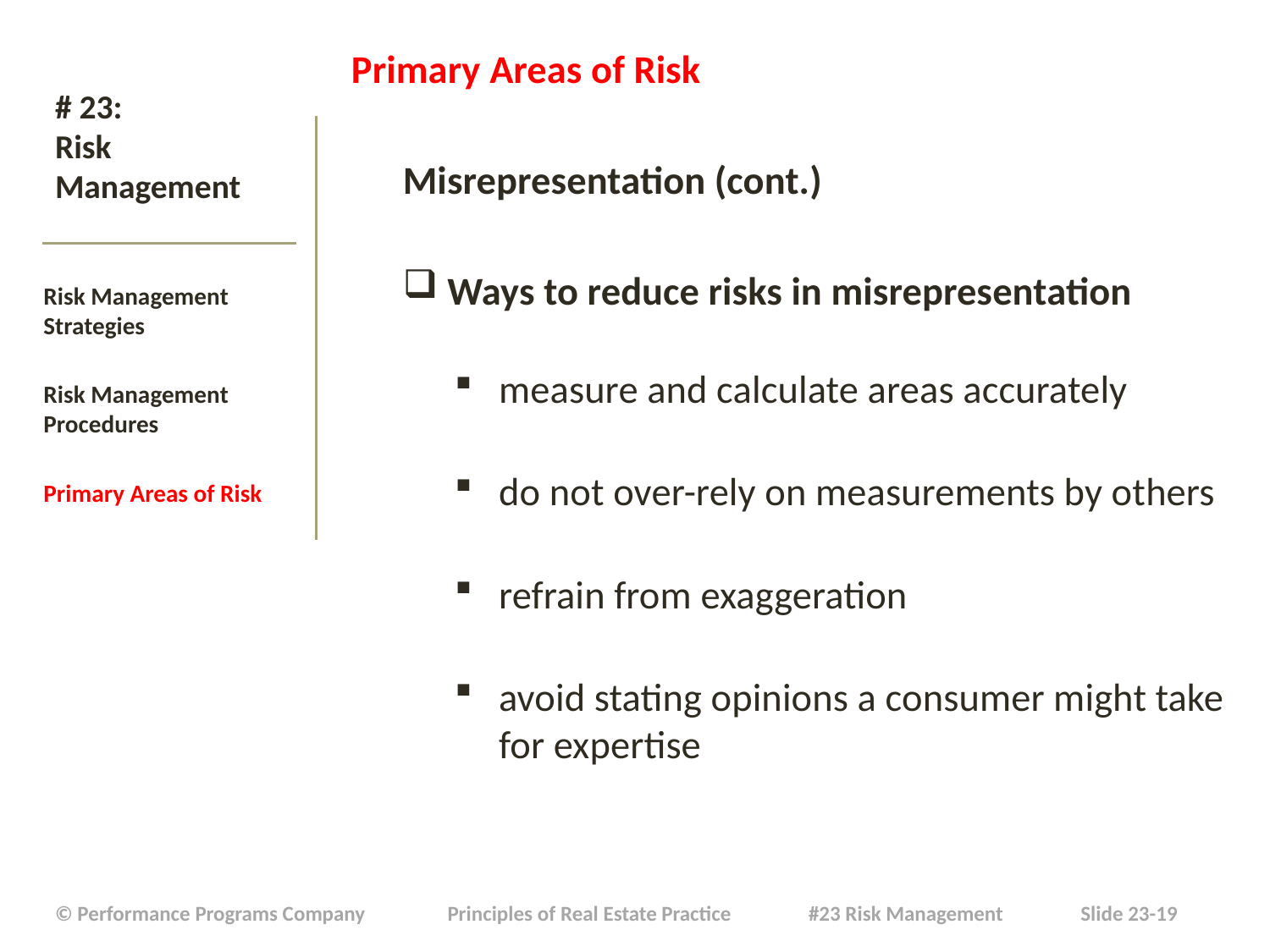

Primary Areas of Risk

Misrepresentation (cont.)

Ways to reduce risks in misrepresentation
measure and calculate areas accurately
do not over-rely on measurements by others
refrain from exaggeration
avoid stating opinions a consumer might take for expertise

# # 23: Risk Management

Risk Management Strategies

Risk Management Procedures

Primary Areas of Risk

| © Performance Programs Company Principles of Real Estate Practice #23 Risk Management Slide 23-19 |
| --- |